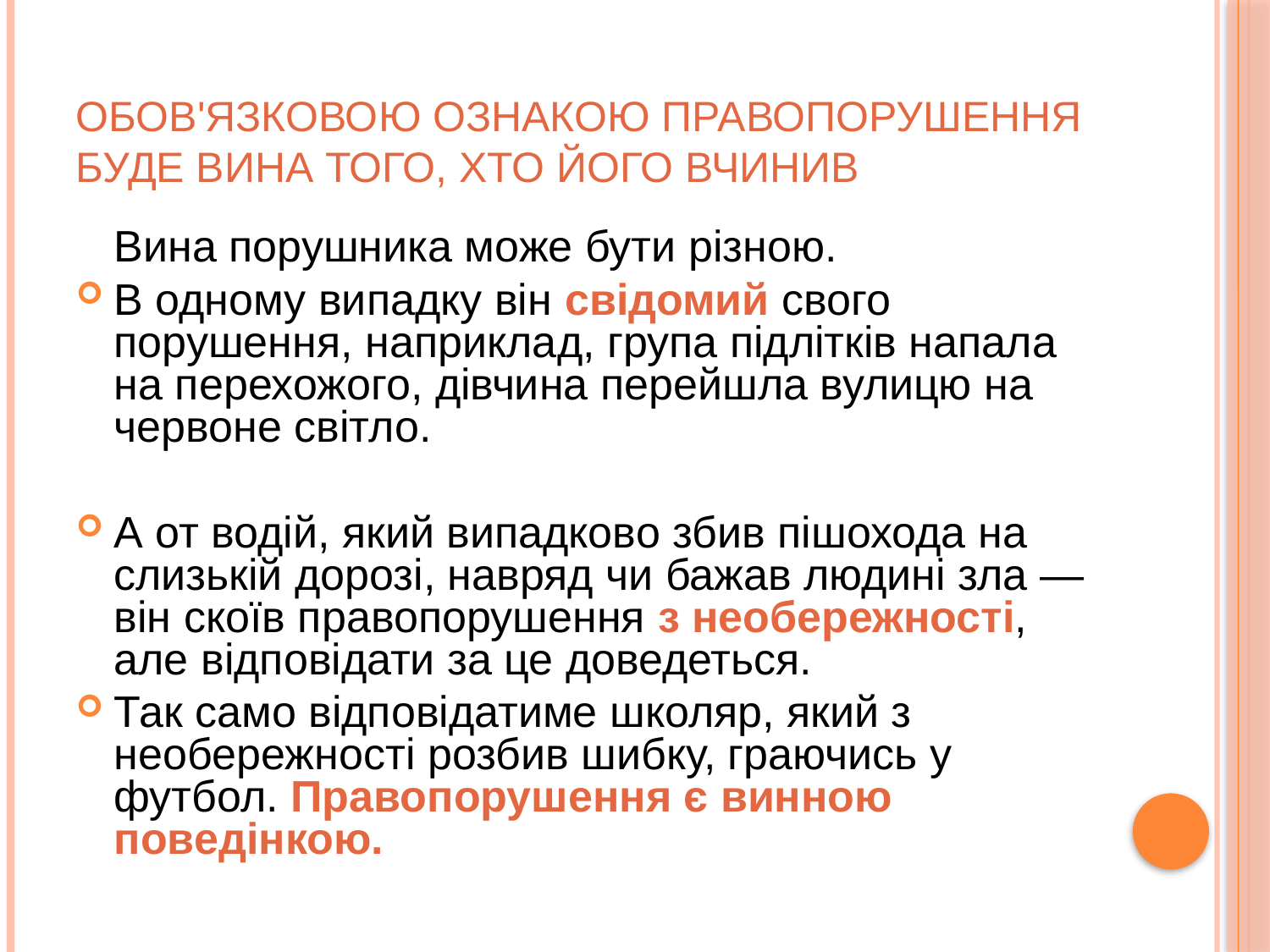

Обов'язковою ознакою правопорушення буде вина того, хто його вчинив
	Вина порушника може бути різною.
В одному випадку він свідомий свого порушення, наприклад, група підлітків напала на перехожого, дівчина перейшла вулицю на червоне світло.

А от водій, який випадково збив пішохода на слизькій дорозі, навряд чи бажав людині зла — він скоїв правопорушення з необережності, але відповідати за це доведеться.
Так само відповідатиме школяр, який з необережності розбив шибку, граючись у футбол. Правопорушення є винною поведінкою.